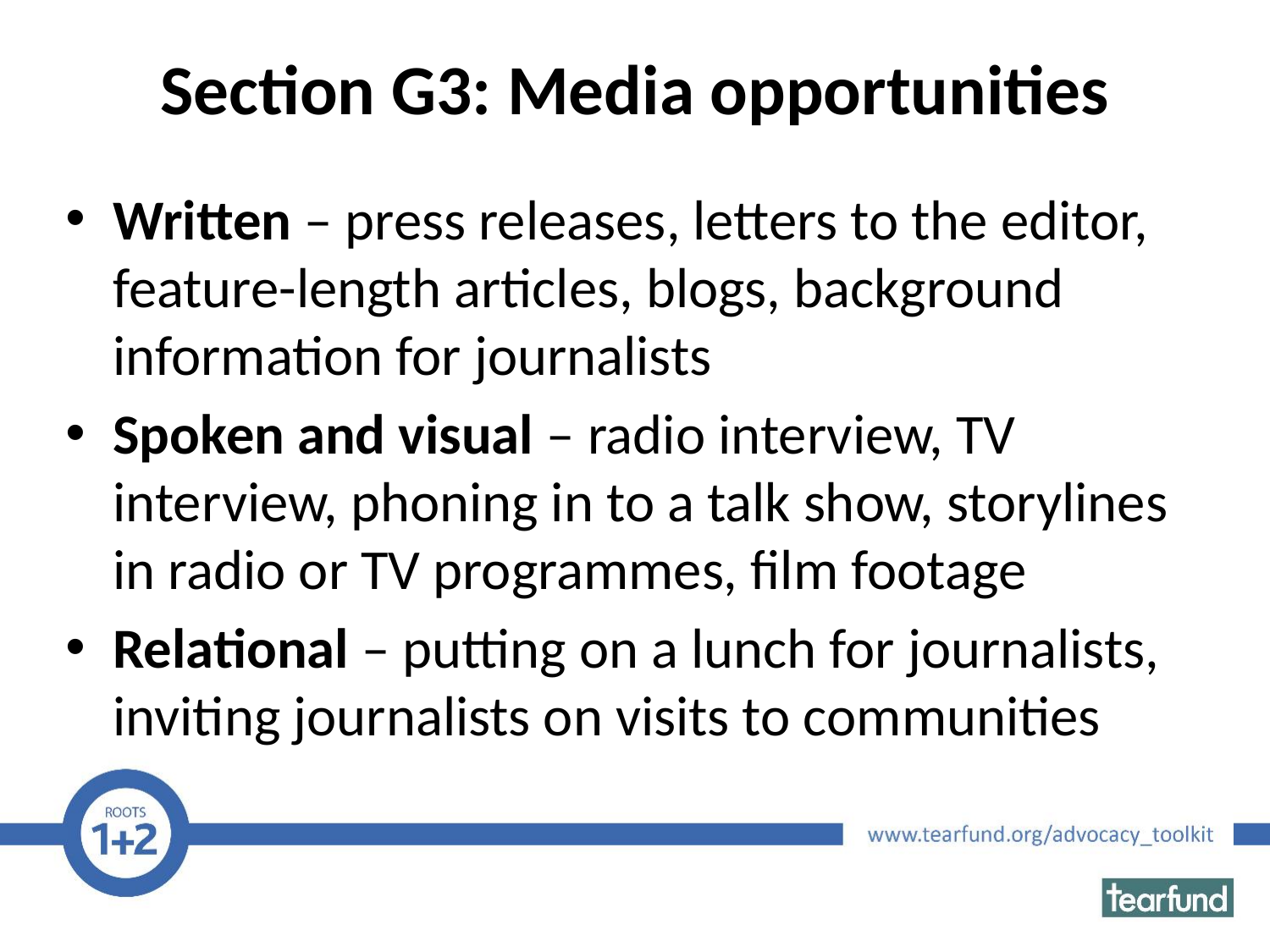

# Section G3: Media opportunities
Written – press releases, letters to the editor, feature-length articles, blogs, background information for journalists
Spoken and visual – radio interview, TV interview, phoning in to a talk show, storylines in radio or TV programmes, film footage
Relational – putting on a lunch for journalists, inviting journalists on visits to communities